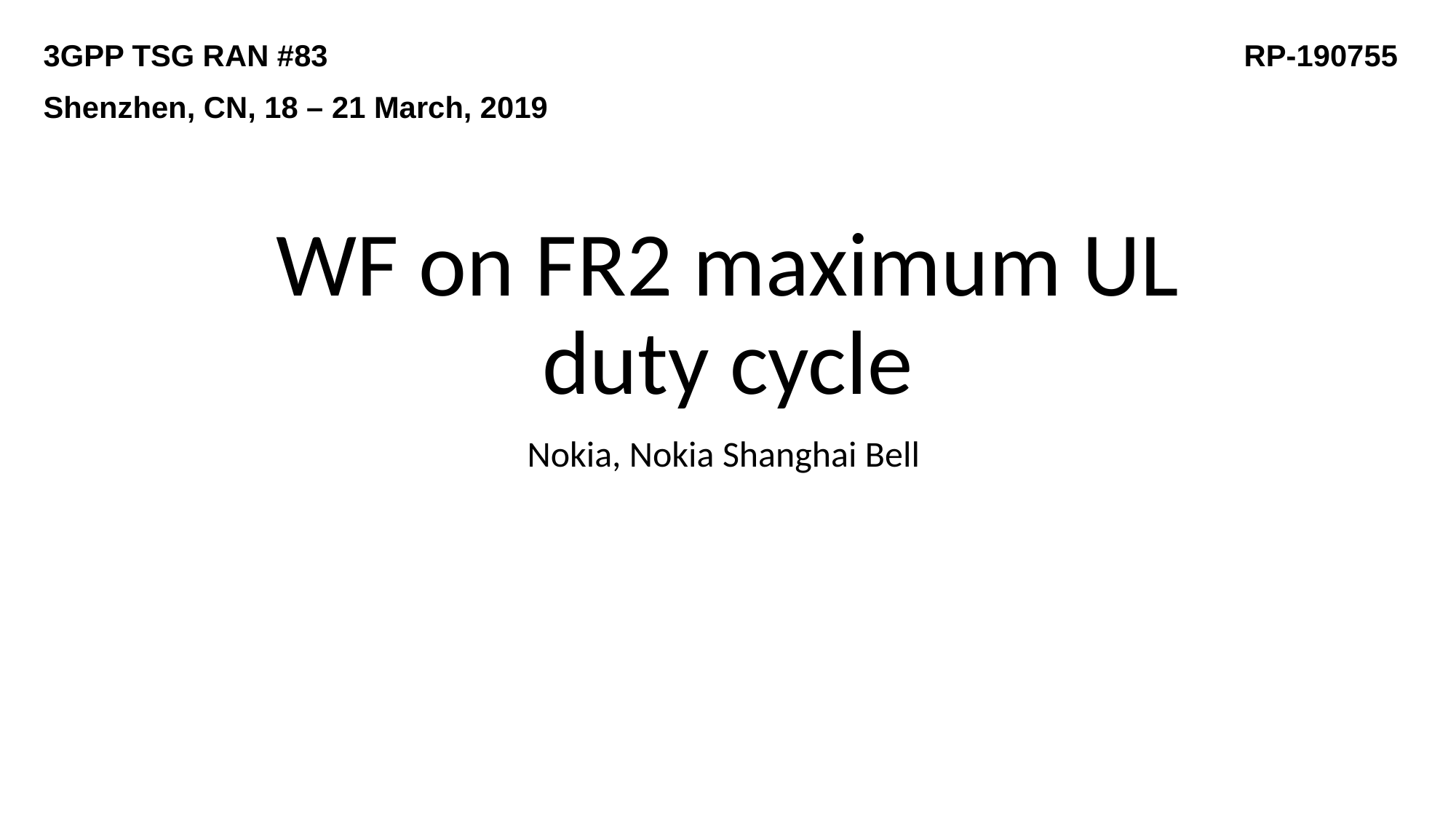

3GPP TSG RAN #83									RP-190755
Shenzhen, CN, 18 – 21 March, 2019
# WF on FR2 maximum UL duty cycle
Nokia, Nokia Shanghai Bell